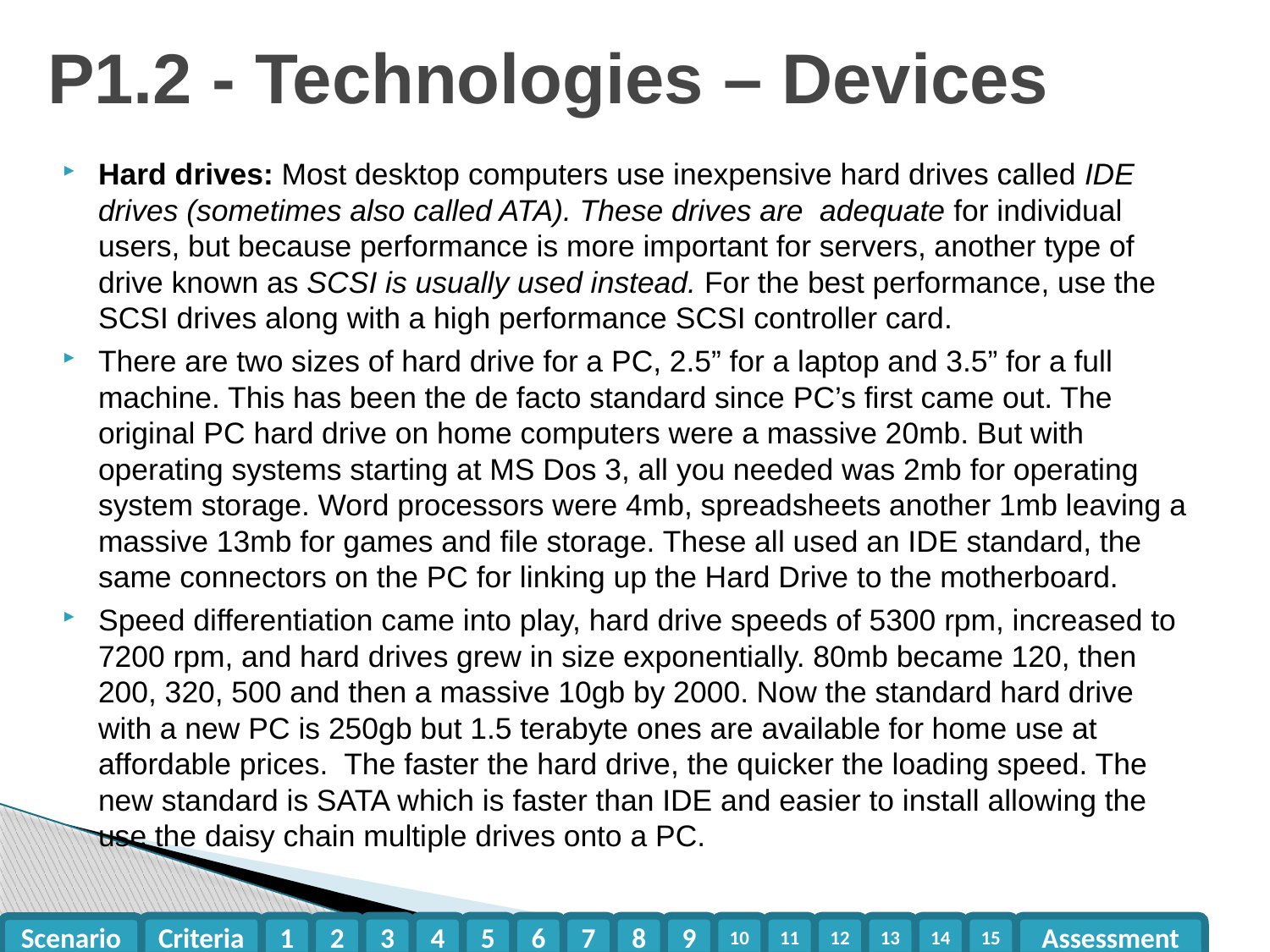

P1.2 - Technologies – Devices
Hard drives: Most desktop computers use inexpensive hard drives called IDE drives (sometimes also called ATA). These drives are  adequate for individual users, but because performance is more important for servers, another type of drive known as SCSI is usually used instead. For the best performance, use the SCSI drives along with a high performance SCSI controller card.
There are two sizes of hard drive for a PC, 2.5” for a laptop and 3.5” for a full machine. This has been the de facto standard since PC’s first came out. The original PC hard drive on home computers were a massive 20mb. But with operating systems starting at MS Dos 3, all you needed was 2mb for operating system storage. Word processors were 4mb, spreadsheets another 1mb leaving a massive 13mb for games and file storage. These all used an IDE standard, the same connectors on the PC for linking up the Hard Drive to the motherboard.
Speed differentiation came into play, hard drive speeds of 5300 rpm, increased to 7200 rpm, and hard drives grew in size exponentially. 80mb became 120, then 200, 320, 500 and then a massive 10gb by 2000. Now the standard hard drive with a new PC is 250gb but 1.5 terabyte ones are available for home use at affordable prices.  The faster the hard drive, the quicker the loading speed. The new standard is SATA which is faster than IDE and easier to install allowing the use the daisy chain multiple drives onto a PC.